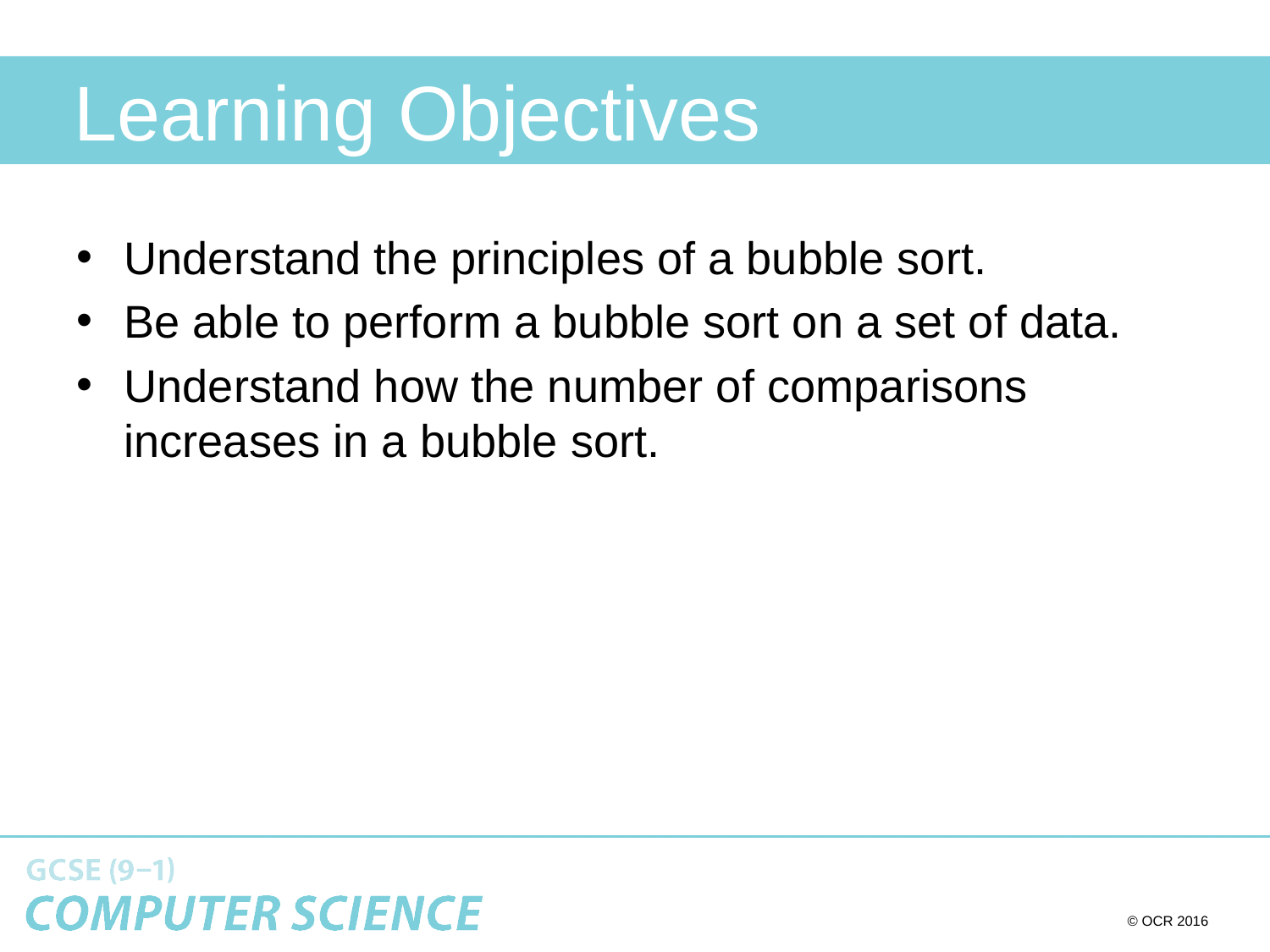

# Learning Objectives
Understand the principles of a bubble sort.
Be able to perform a bubble sort on a set of data.
Understand how the number of comparisons increases in a bubble sort.